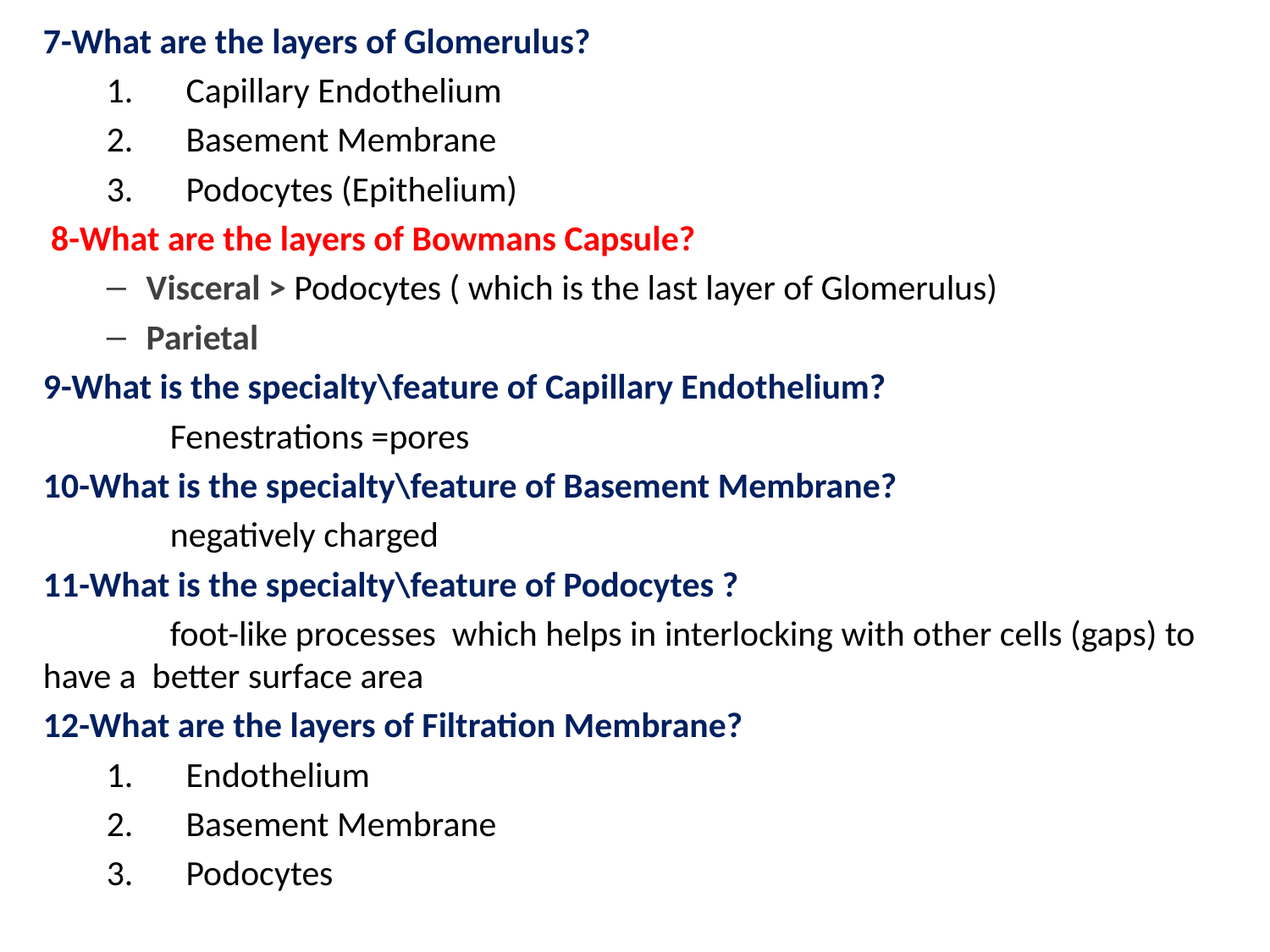

7-What are the layers of Glomerulus?
Capillary Endothelium
Basement Membrane
Podocytes (Epithelium)
8-What are the layers of Bowmans Capsule?
Visceral > Podocytes ( which is the last layer of Glomerulus)
Parietal
9-What is the specialty\feature of Capillary Endothelium?
	Fenestrations =pores
10-What is the specialty\feature of Basement Membrane?
	negatively charged
11-What is the specialty\feature of Podocytes ?
	foot-like processes  which helps in interlocking with other cells (gaps) to have a  better surface area
12-What are the layers of Filtration Membrane?
Endothelium
Basement Membrane
Podocytes